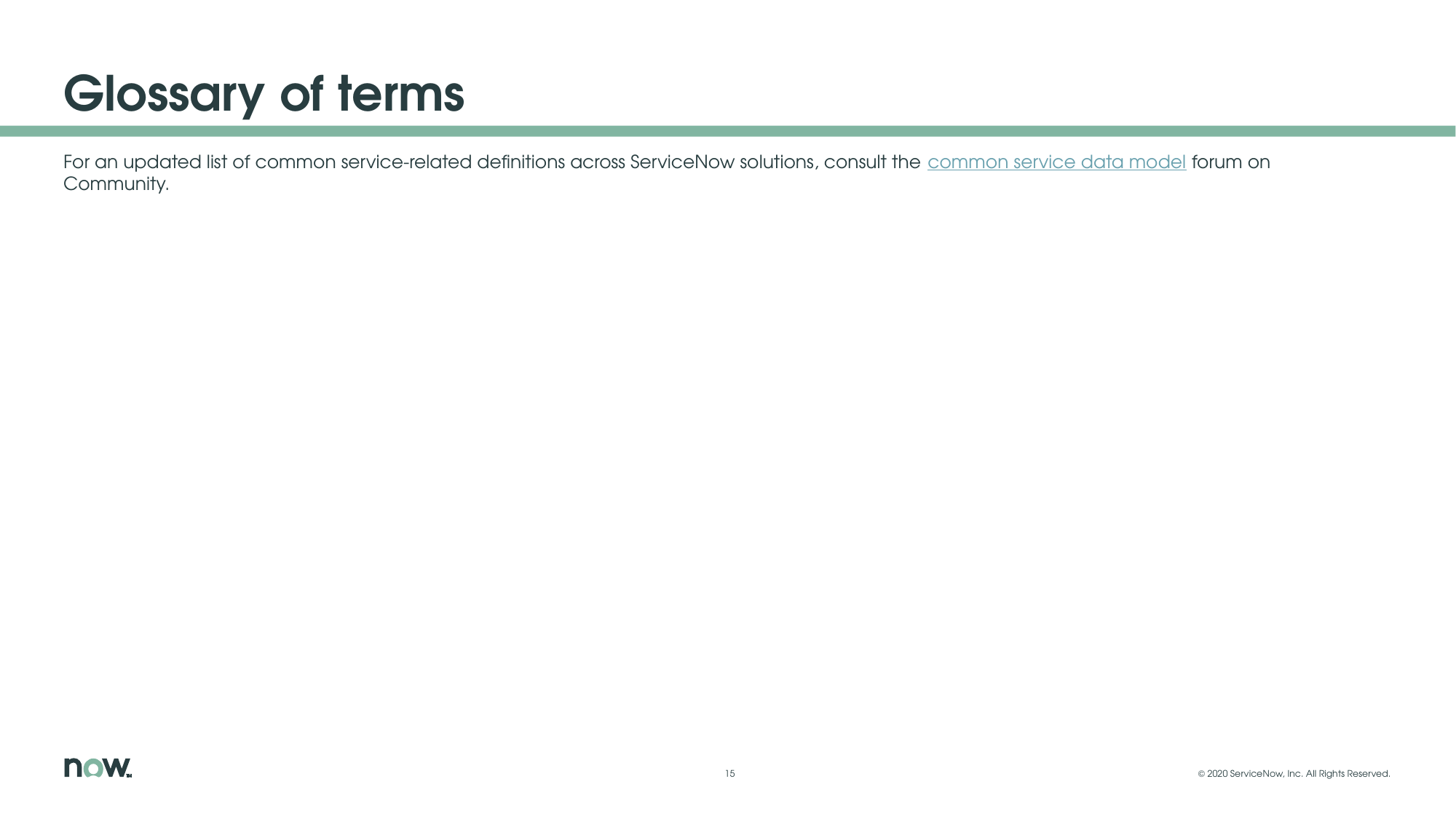

# Glossary of terms

For an updated list of common service-related definitions across ServiceNow solutions, consult the common service data model forum on Community.